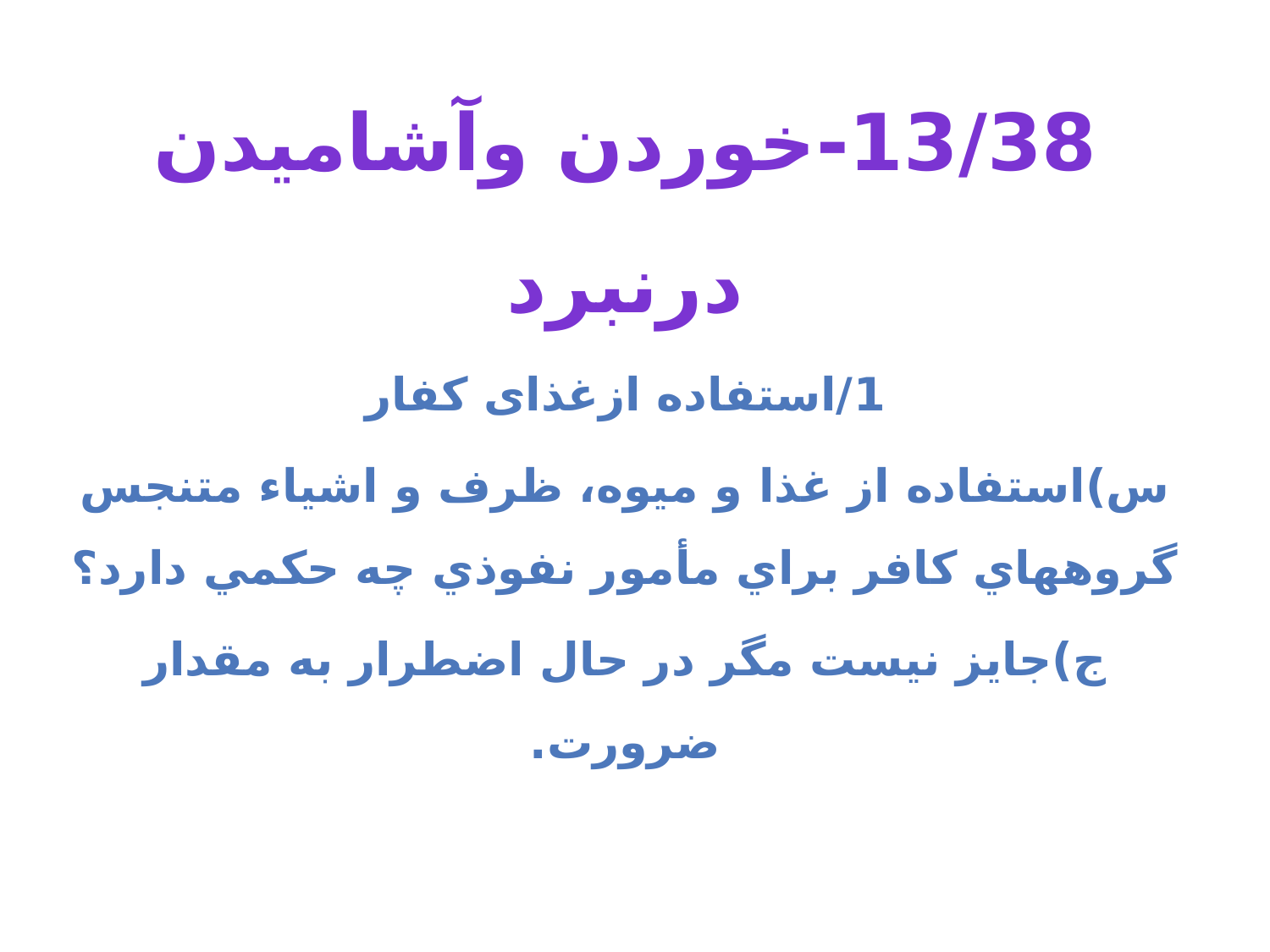

13/38-خوردن وآشامیدن درنبرد
1/استفاده ازغذای کفار
س)استفاده از غذا و ميوه، ظرف و اشياء متنجس گروههاي كافر براي مأمور نفوذي چه حكمي دارد؟
ج)جايز نيست مگر در حال اضطرار به مقدار ضرورت.